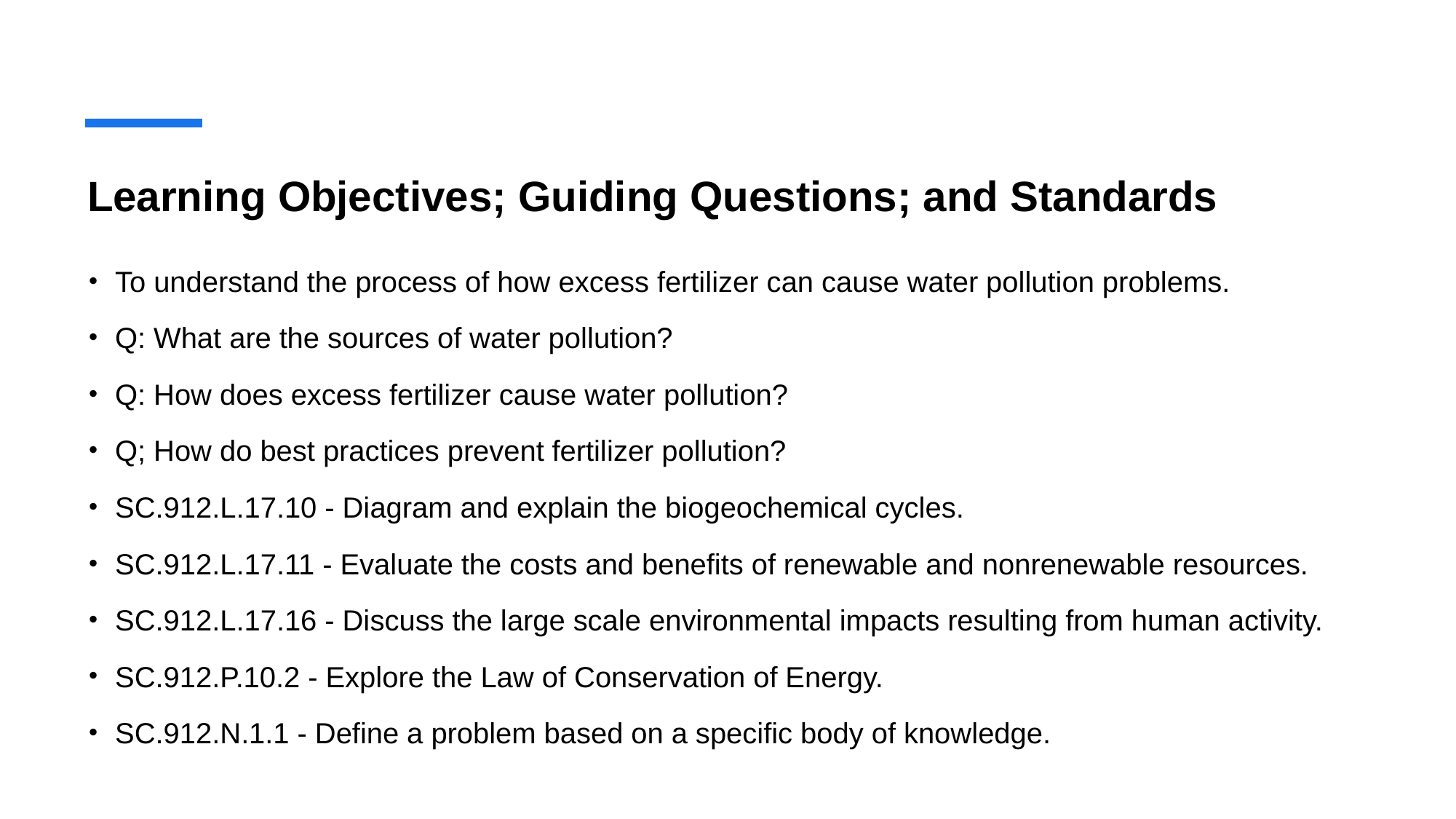

# Learning Objectives; Guiding Questions; and Standards
To understand the process of how excess fertilizer can cause water pollution problems.
Q: What are the sources of water pollution?
Q: How does excess fertilizer cause water pollution?
Q; How do best practices prevent fertilizer pollution?
SC.912.L.17.10 - Diagram and explain the biogeochemical cycles.
SC.912.L.17.11 - Evaluate the costs and benefits of renewable and nonrenewable resources.
SC.912.L.17.16 - Discuss the large scale environmental impacts resulting from human activity.
SC.912.P.10.2 - Explore the Law of Conservation of Energy.
SC.912.N.1.1 - Define a problem based on a specific body of knowledge.